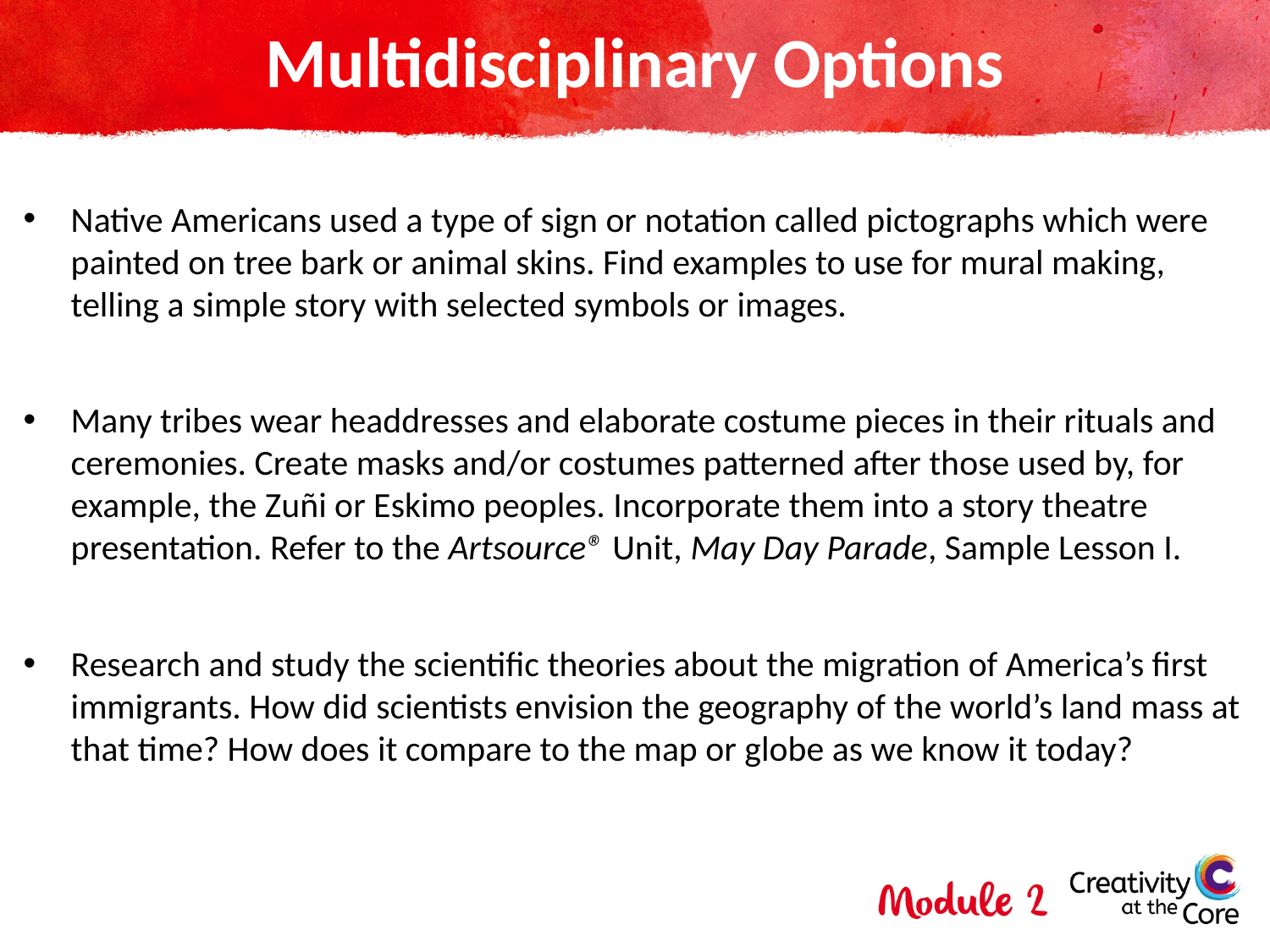

# Multidisciplinary Options
Native Americans used a type of sign or notation called pictographs which were painted on tree bark or animal skins. Find examples to use for mural making, telling a simple story with selected symbols or images.

Many tribes wear headdresses and elaborate costume pieces in their rituals and ceremonies. Create masks and/or costumes patterned after those used by, for example, the Zuñi or Eskimo peoples. Incorporate them into a story theatre presentation. Refer to the Artsource® Unit, May Day Parade, Sample Lesson I.

Research and study the scientific theories about the migration of America’s first immigrants. How did scientists envision the geography of the world’s land mass at that time? How does it compare to the map or globe as we know it today?